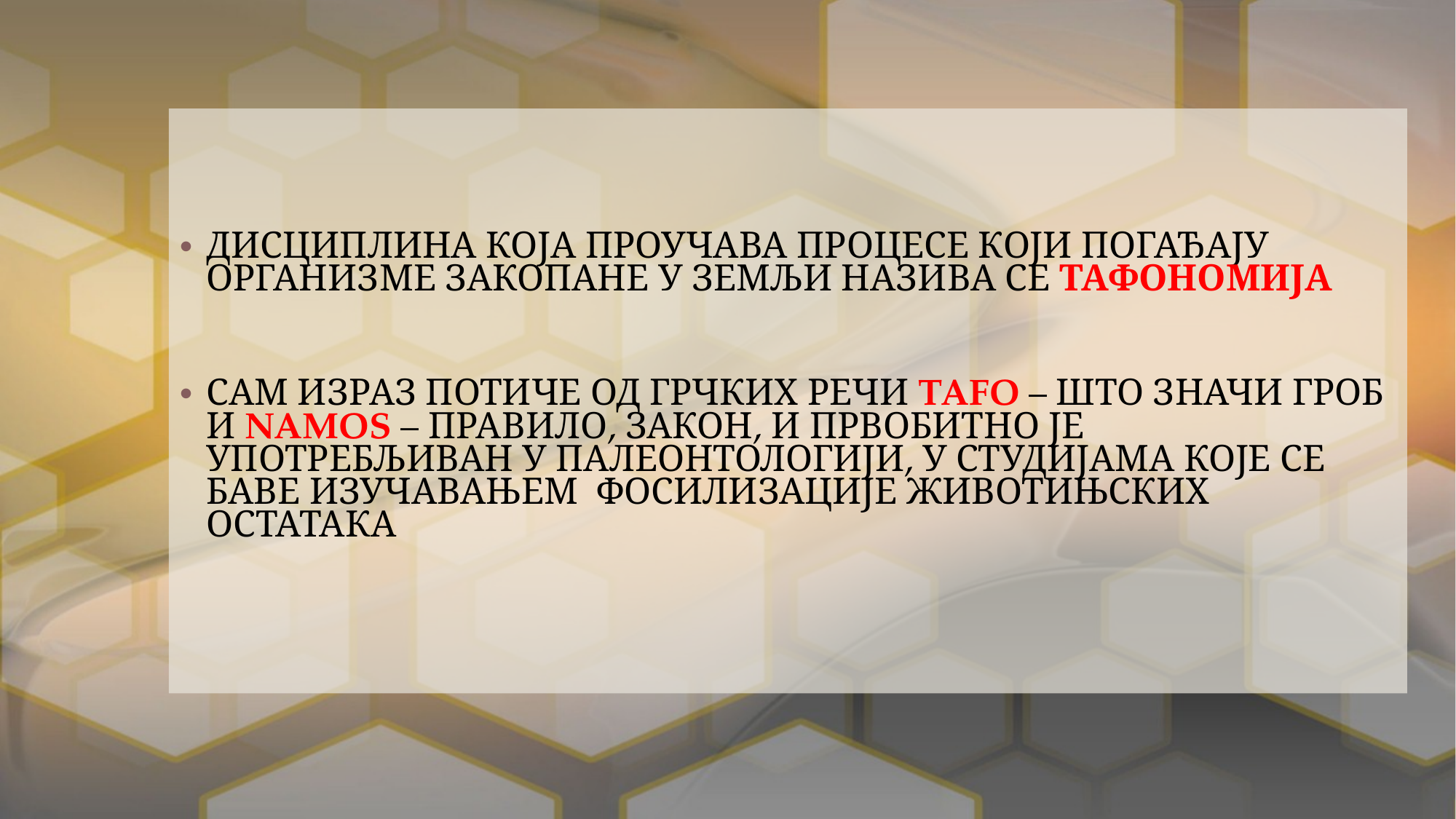

ДИСЦИПЛИНА КОЈА ПРОУЧАВА ПРОЦЕСЕ КОЈИ ПОГАЂАЈУ ОРГАНИЗМЕ ЗАКОПАНЕ У ЗЕМЉИ НАЗИВА СЕ ТАФОНОМИЈА

САМ ИЗРАЗ ПОТИЧЕ ОД ГРЧКИХ РЕЧИ TAFO – ШТО ЗНАЧИ ГРОБ И NAMOS – ПРАВИЛО, ЗАКОН, И ПРВОБИТНО ЈЕ УПОТРЕБЉИВАН У ПАЛЕОНТОЛОГИЈИ, У СТУДИЈАМА КОЈЕ СЕ БАВЕ ИЗУЧАВАЊЕМ  ФОСИЛИЗАЦИЈЕ ЖИВОТИЊСКИХ ОСТАТАКА